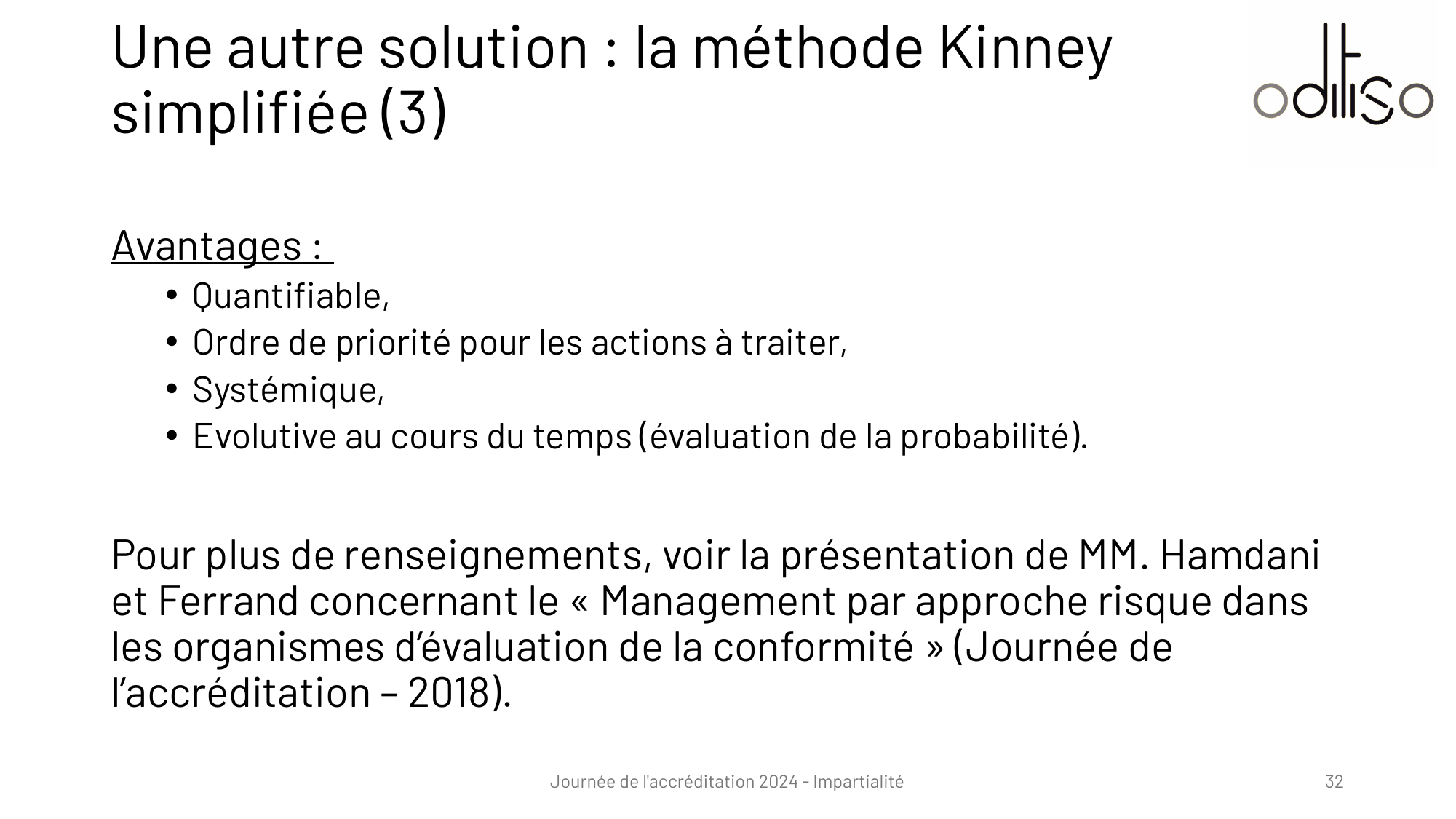

# Une autre solution : la méthode Kinney simplifiée (3)
Avantages :
Quantifiable,
Ordre de priorité pour les actions à traiter,
Systémique,
Evolutive au cours du temps (évaluation de la probabilité).

Pour plus de renseignements, voir la présentation de MM. Hamdani et Ferrand concernant le « Management par approche risque dans les organismes d’évaluation de la conformité » (Journée de l’accréditation – 2018).
Journée de l'accréditation 2024 - Impartialité
32